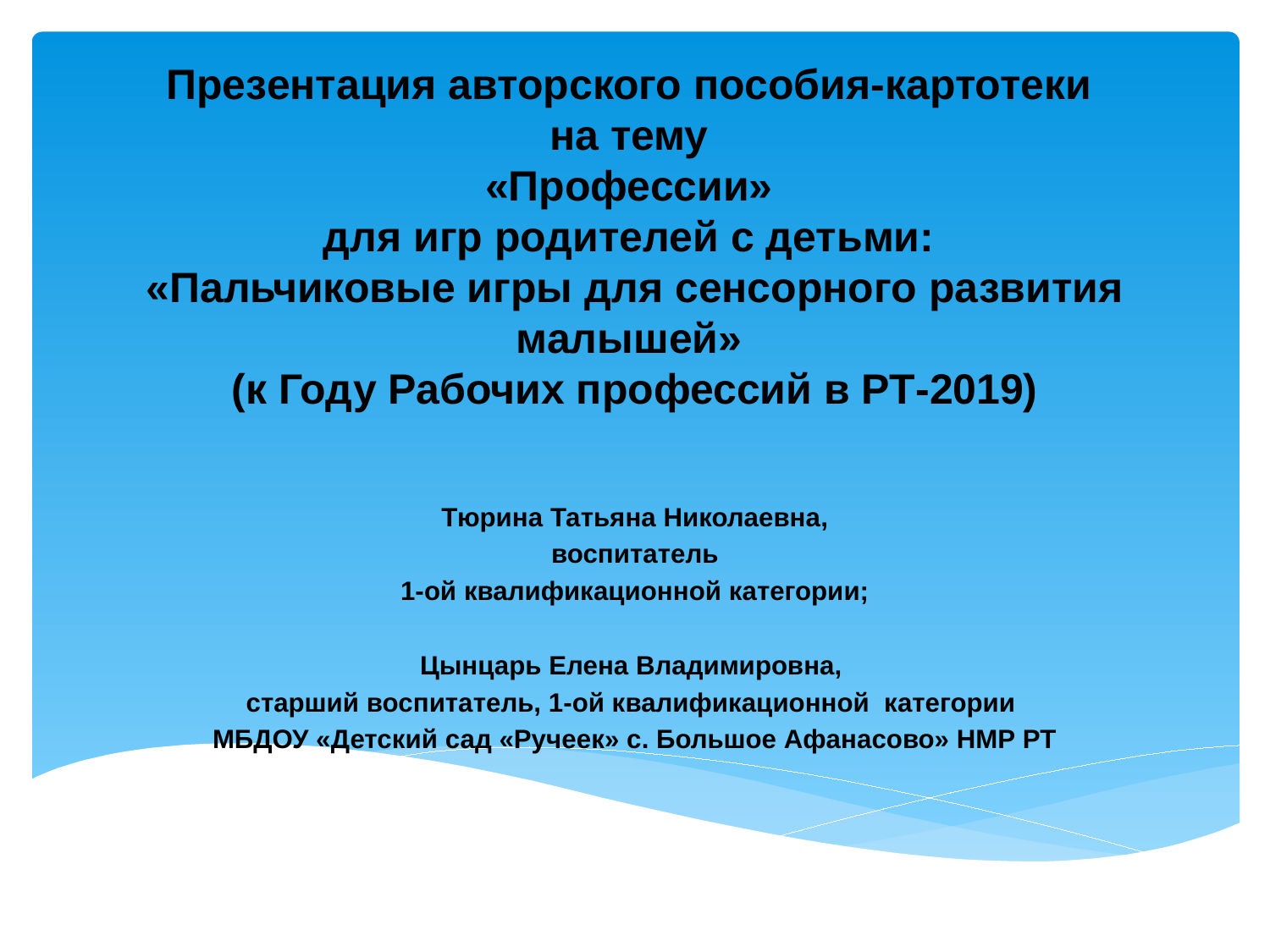

# Презентация авторского пособия-картотеки на тему «Профессии» для игр родителей с детьми: «Пальчиковые игры для сенсорного развития малышей» (к Году Рабочих профессий в РТ-2019)
Тюрина Татьяна Николаевна,
 воспитатель
1-ой квалификационной категории;

Цынцарь Елена Владимировна,
старший воспитатель, 1-ой квалификационной  категории
МБДОУ «Детский сад «Ручеек» с. Большое Афанасово» НМР РТ